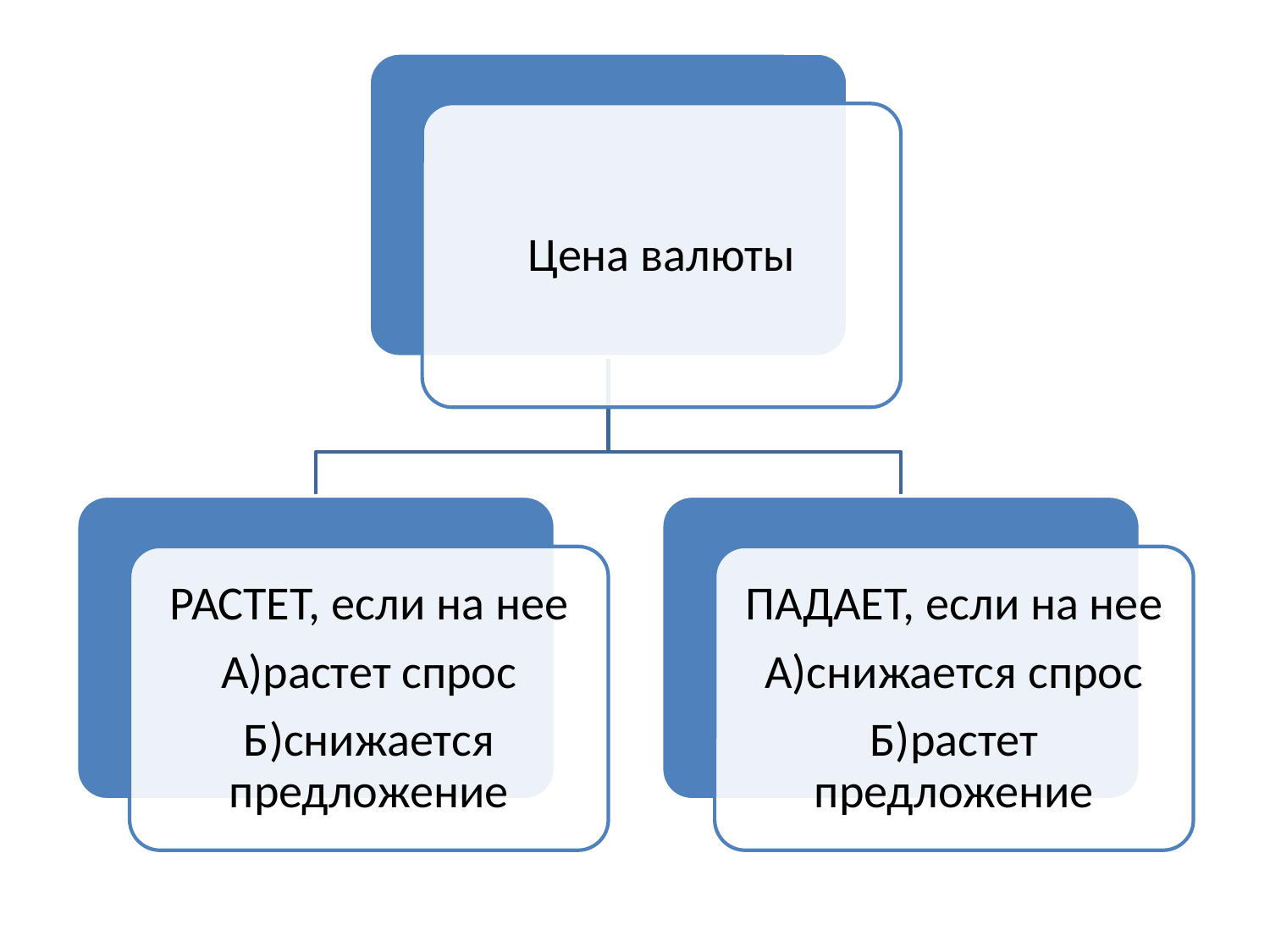

Цена валюты
РАСТЕТ, если на нее
А)растет спрос
Б)снижается предложение
ПАДАЕТ, если на нее
А)снижается спрос
Б)растет предложение